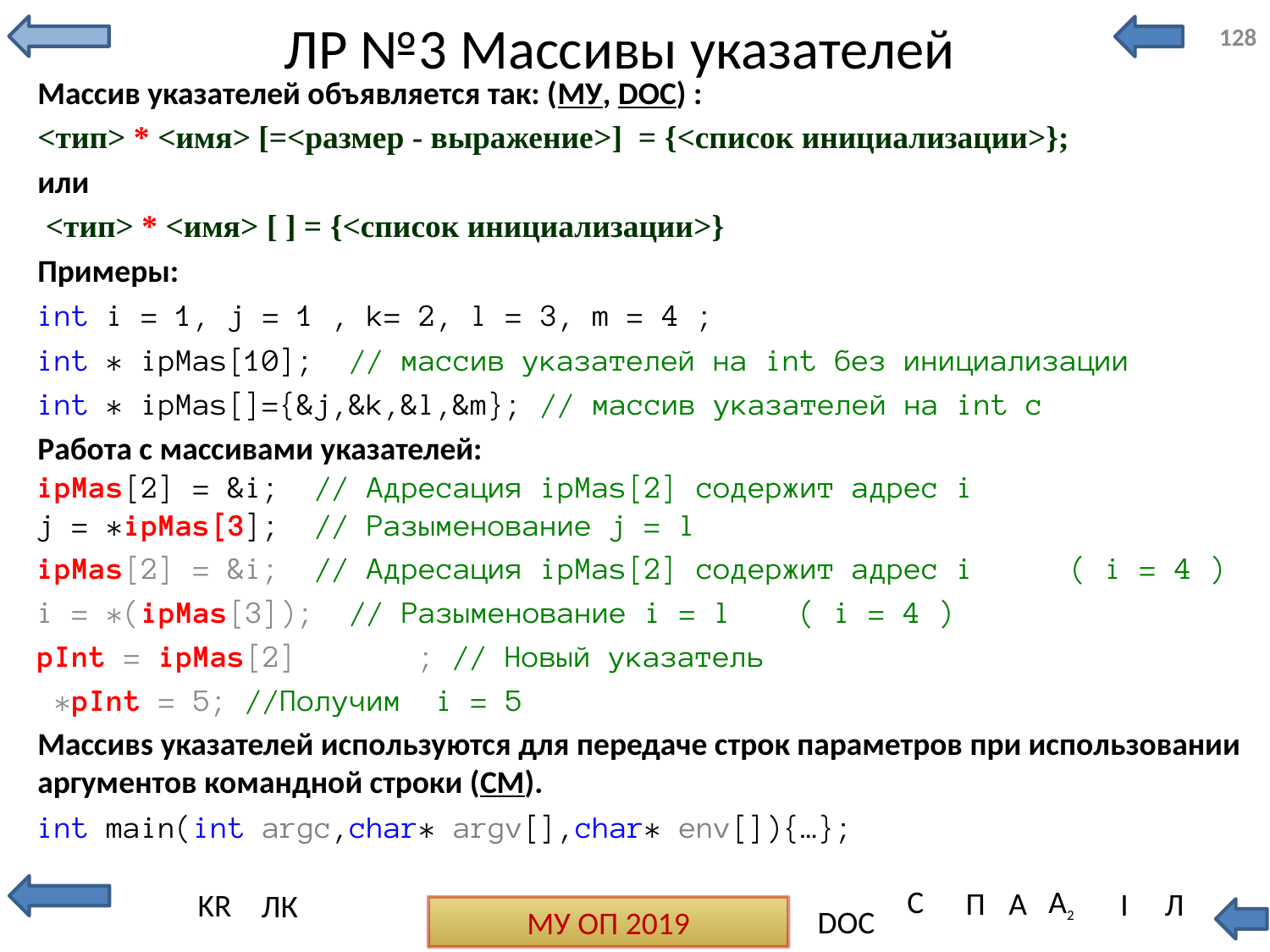

# ЛР №3 Массивы указателей
128
Массив указателей объявляется так: (МУ, DOC) :
<тип> * <имя> [=<размер - выражение>]  = {<список инициализации>};
или
 <тип> * <имя> [ ] = {<список инициализации>}
Примеры:
int i = 1, j = 1 , k= 2, l = 3, m = 4 ;
int * ipMas[10];  // массив указателей на int без инициализации
int * ipMas[]={&j,&k,&l,&m}; // массив указателей на int с
Работа с массивами указателей:
ipMas[2] = &i;  // Адресация ipMas[2] содержит адрес i
j = *ipMas[3];  // Разыменование j = l
ipMas[2] = &i;  // Адресация ipMas[2] содержит адрес i	 ( i = 4 )
i = *(ipMas[3]);  // Разыменование i = l	( i = 4 )
pInt = ipMas[2]	; // Новый указатель
 *pInt = 5; //Получим  i = 5
Массивs указателей используются для передаче строк параметров при использовании аргументов командной строки (СМ).
int main(int argc,char* argv[],char* env[]){…};